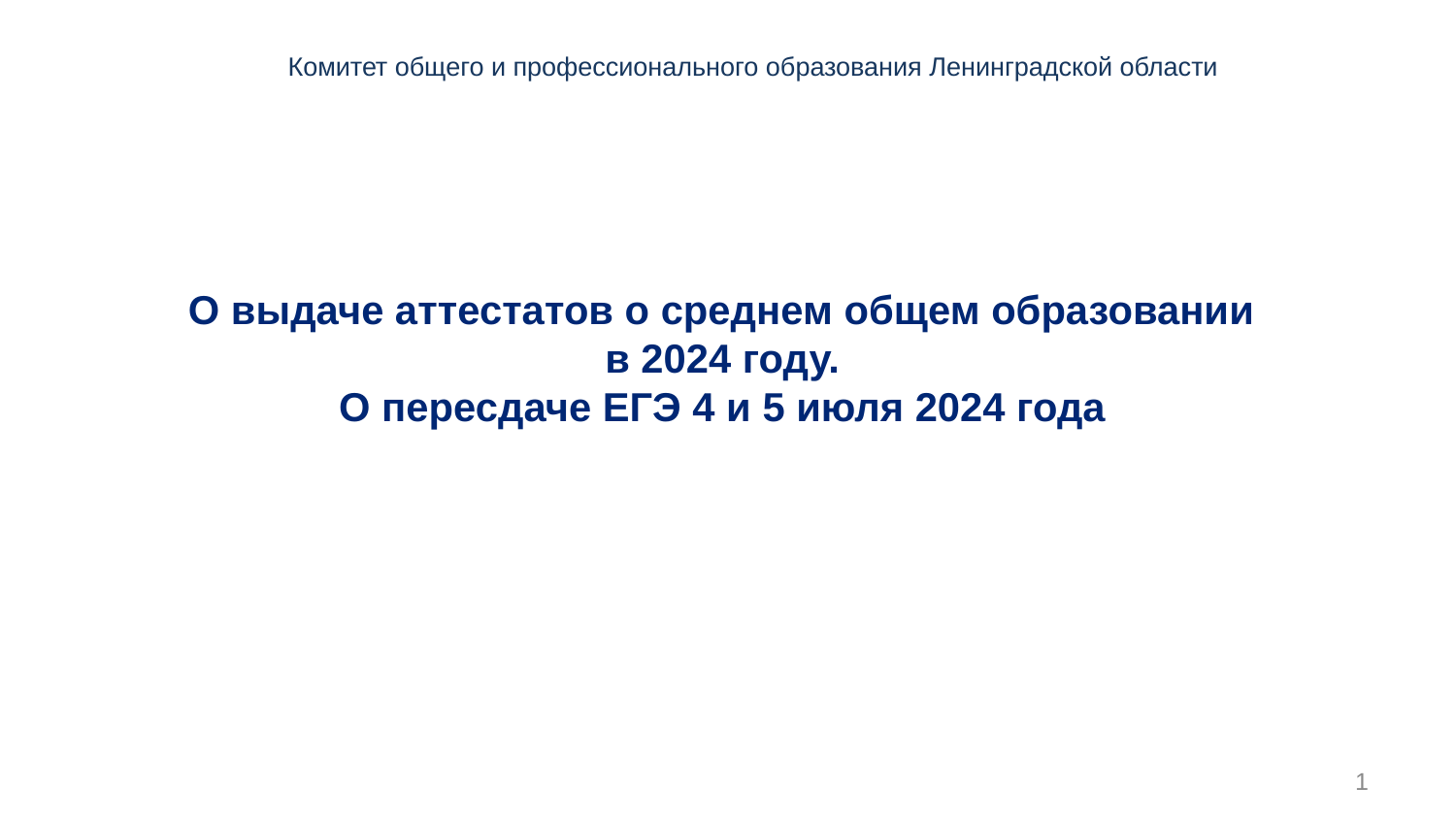

Комитет общего и профессионального образования Ленинградской области

 О выдаче аттестатов о среднем общем образовании
в 2024 году.
О пересдаче ЕГЭ 4 и 5 июля 2024 года

1